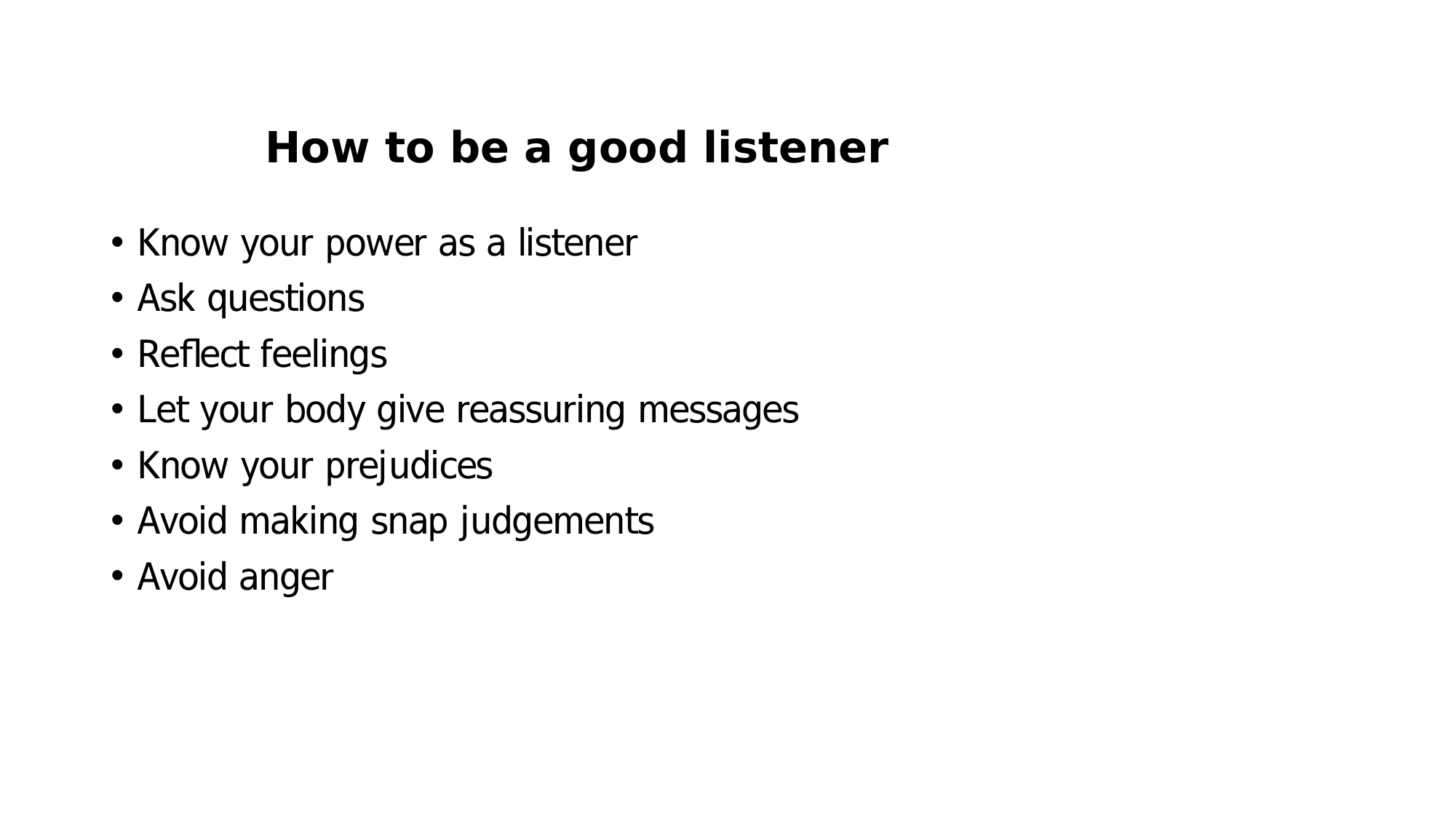

# How to be a good listener
Know your power as a listener
Ask questions
Reflect feelings
Let your body give reassuring messages
Know your prejudices
Avoid making snap judgements
Avoid anger